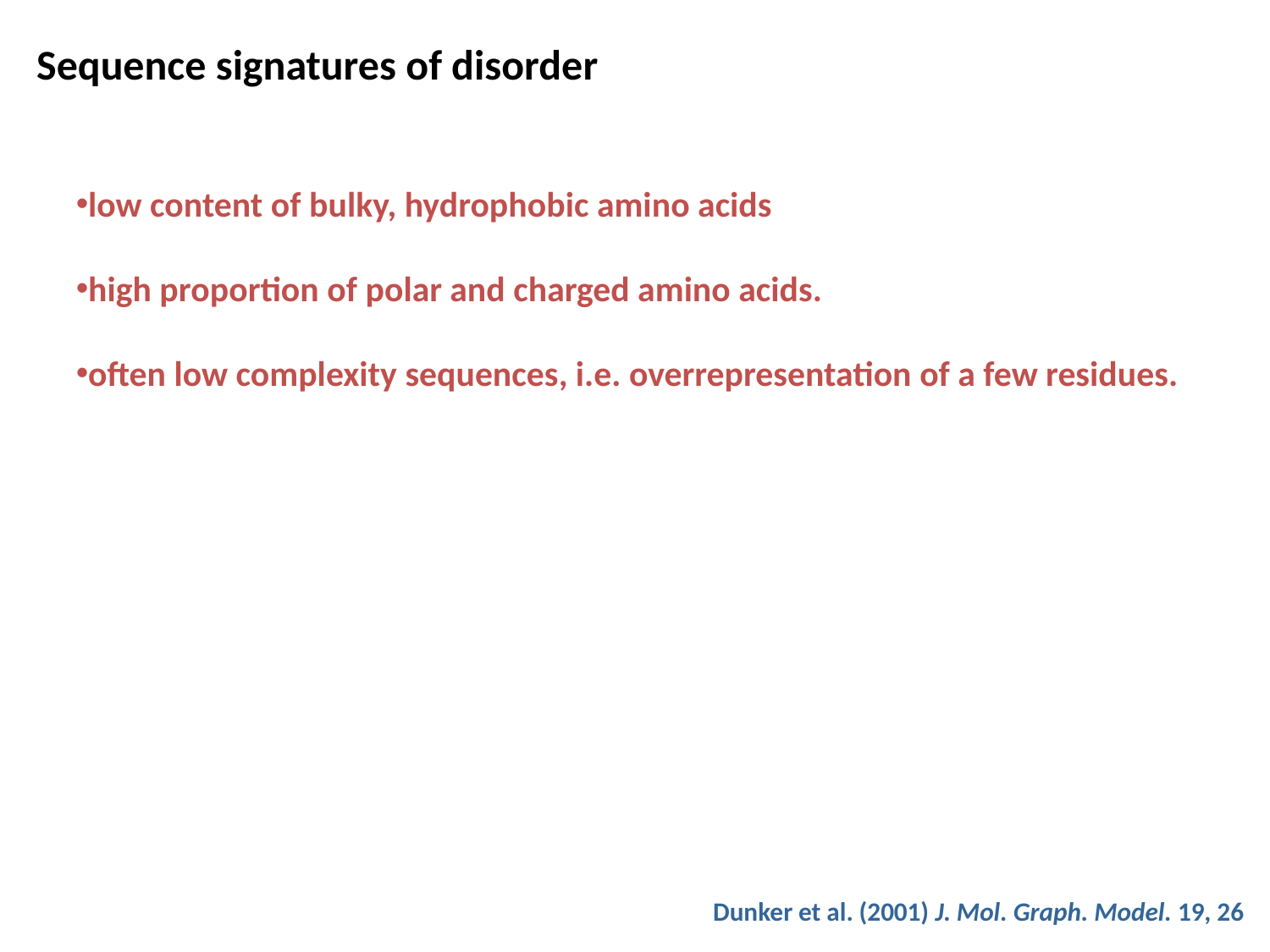

Sequence signatures of disorder
low content of bulky, hydrophobic amino acids

high proportion of polar and charged amino acids.

often low complexity sequences, i.e. overrepresentation of a few residues.
Dunker et al. (2001) J. Mol. Graph. Model. 19, 26